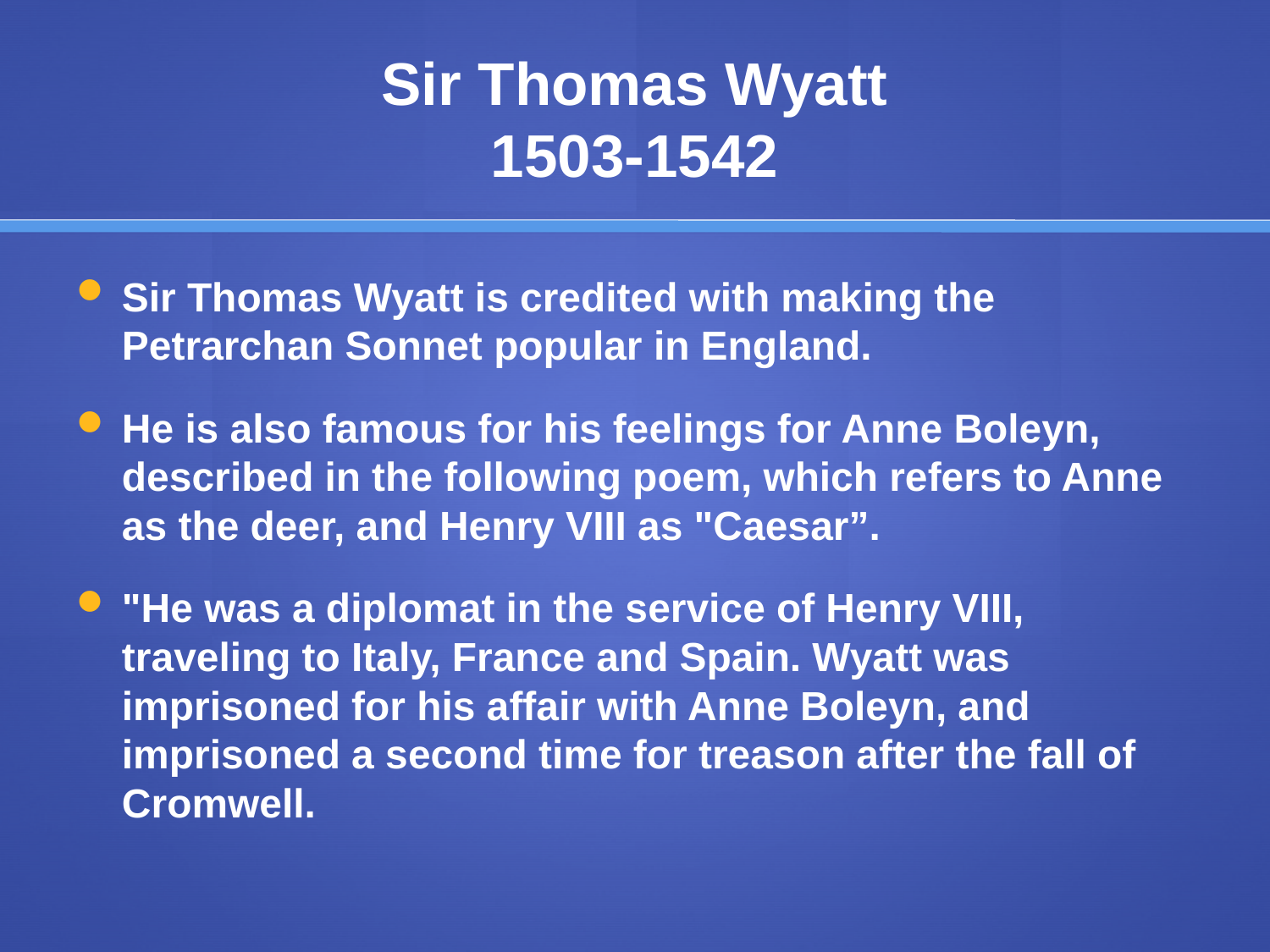

# Sir Thomas Wyatt 1503-1542
Sir Thomas Wyatt is credited with making the Petrarchan Sonnet popular in England.
He is also famous for his feelings for Anne Boleyn, described in the following poem, which refers to Anne as the deer, and Henry VIII as "Caesar”.
"He was a diplomat in the service of Henry VIII, traveling to Italy, France and Spain. Wyatt was imprisoned for his affair with Anne Boleyn, and imprisoned a second time for treason after the fall of Cromwell.